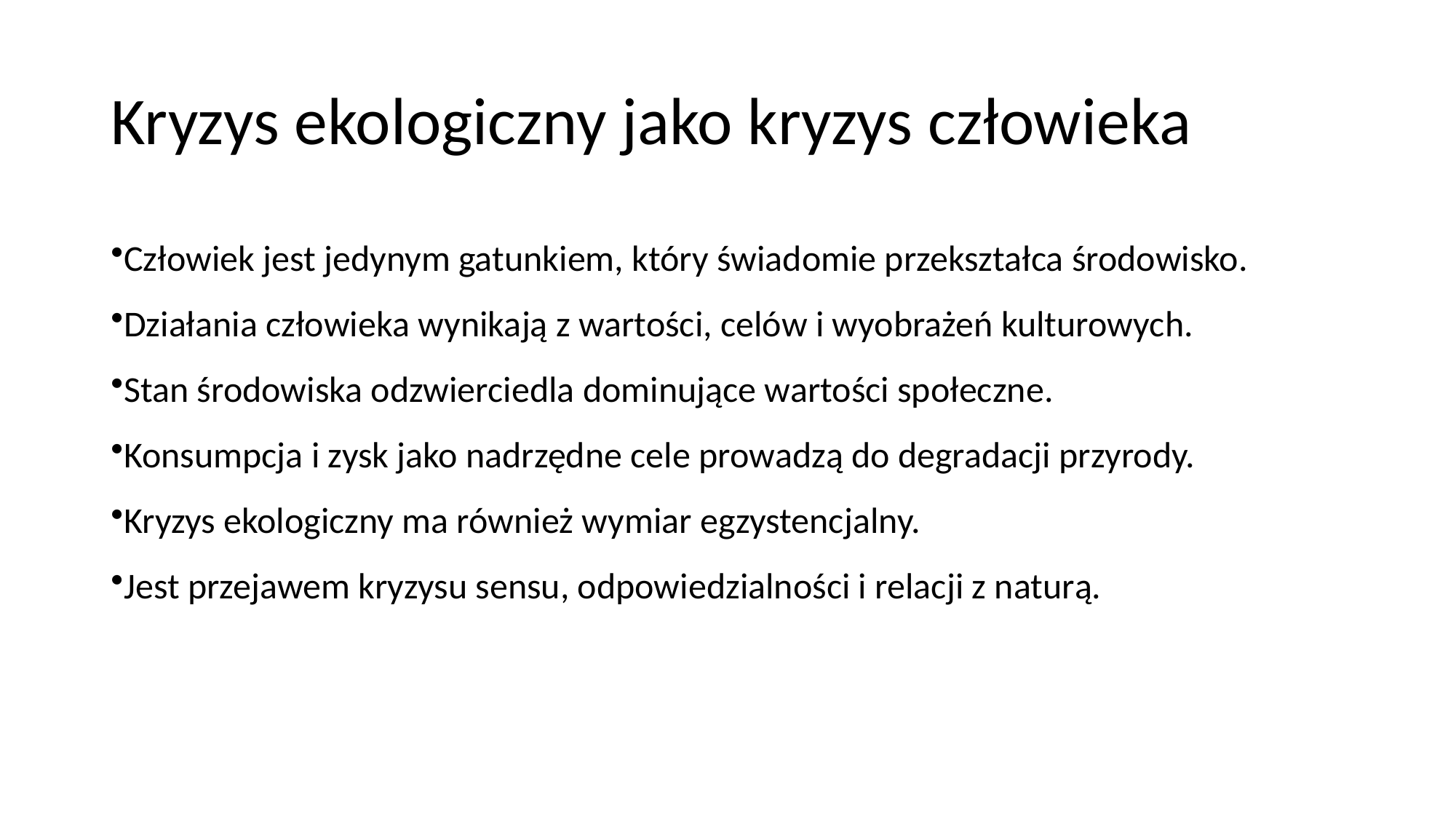

# Kryzys ekologiczny jako kryzys człowieka
Człowiek jest jedynym gatunkiem, który świadomie przekształca środowisko.
Działania człowieka wynikają z wartości, celów i wyobrażeń kulturowych.
Stan środowiska odzwierciedla dominujące wartości społeczne.
Konsumpcja i zysk jako nadrzędne cele prowadzą do degradacji przyrody.
Kryzys ekologiczny ma również wymiar egzystencjalny.
Jest przejawem kryzysu sensu, odpowiedzialności i relacji z naturą.